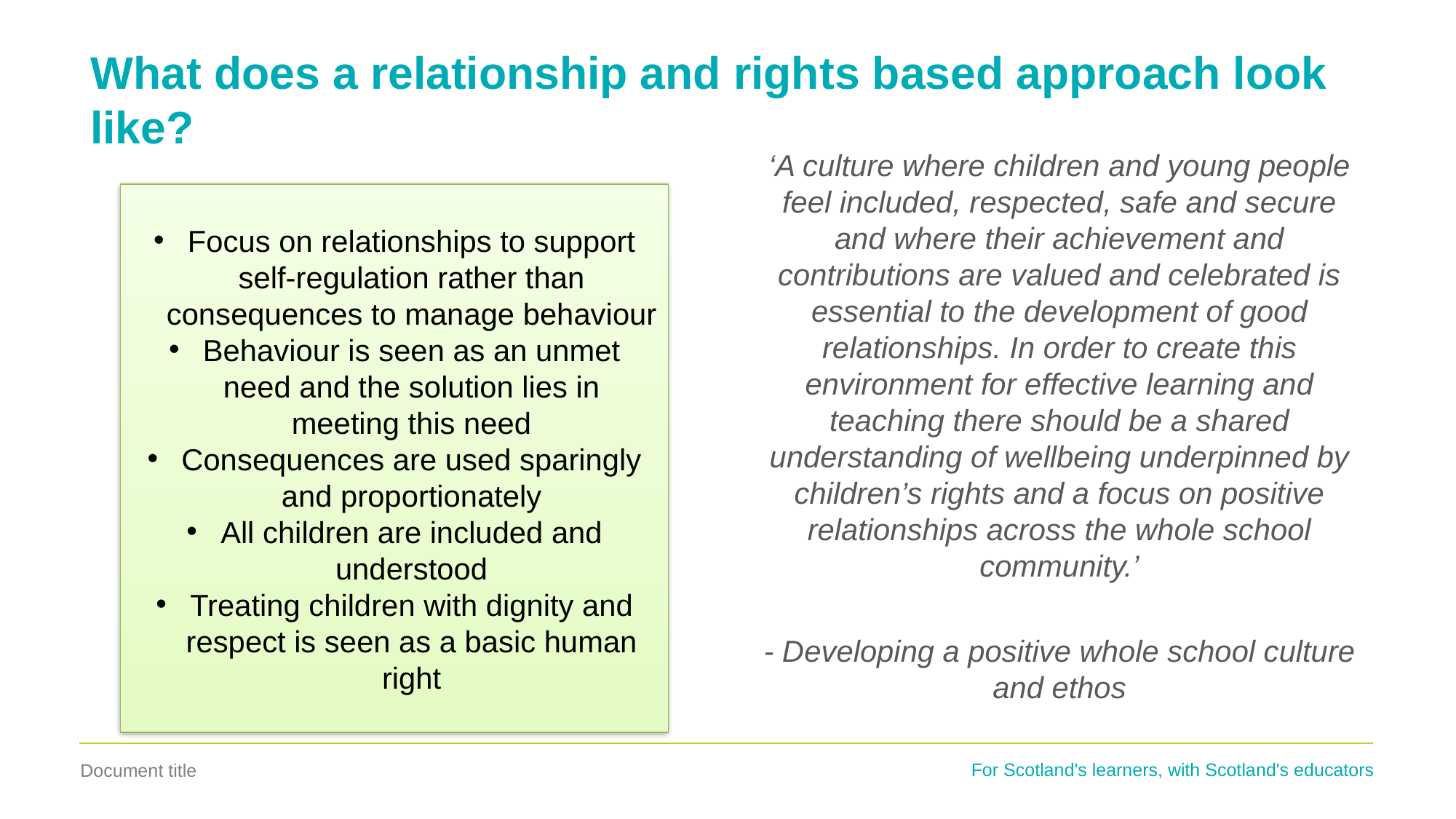

# What does a relationship and rights based approach look like?
‘A culture where children and young people feel included, respected, safe and secure and where their achievement and contributions are valued and celebrated is essential to the development of good relationships. In order to create this environment for effective learning and teaching there should be a shared understanding of wellbeing underpinned by children’s rights and a focus on positive relationships across the whole school community.’

- Developing a positive whole school culture and ethos
Focus on relationships to support self-regulation rather than consequences to manage behaviour
Behaviour is seen as an unmet need and the solution lies in meeting this need
Consequences are used sparingly and proportionately
All children are included and understood
Treating children with dignity and respect is seen as a basic human right